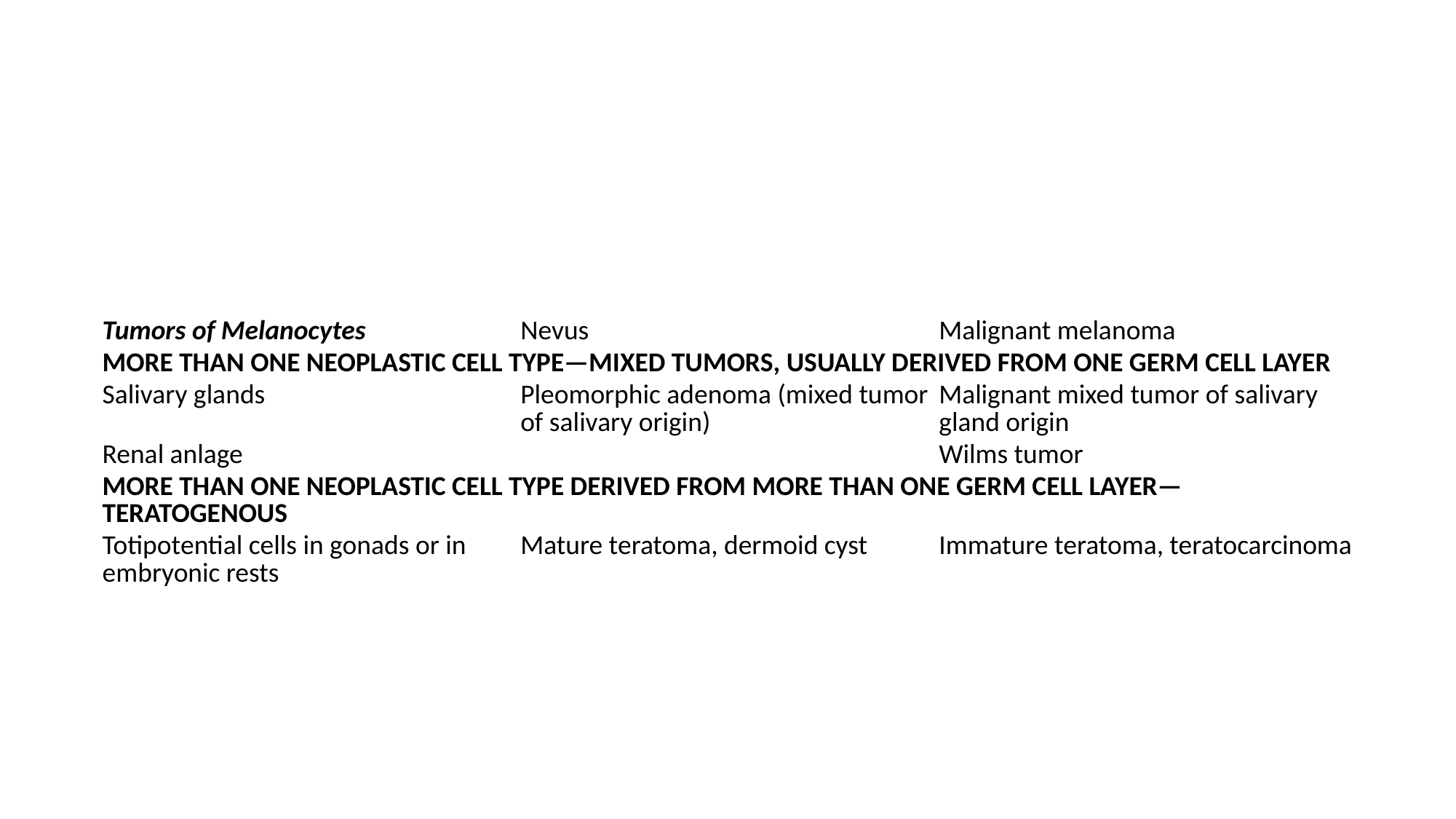

#
| Tumors of Melanocytes | Nevus | Malignant melanoma |
| --- | --- | --- |
| MORE THAN ONE NEOPLASTIC CELL TYPE—MIXED TUMORS, USUALLY DERIVED FROM ONE GERM CELL LAYER |  |  |
| Salivary glands | Pleomorphic adenoma (mixed tumor of salivary origin) | Malignant mixed tumor of salivary gland origin |
| Renal anlage |  | Wilms tumor |
| MORE THAN ONE NEOPLASTIC CELL TYPE DERIVED FROM MORE THAN ONE GERM CELL LAYER—TERATOGENOUS |  |  |
| Totipotential cells in gonads or in embryonic rests | Mature teratoma, dermoid cyst | Immature teratoma, teratocarcinoma |